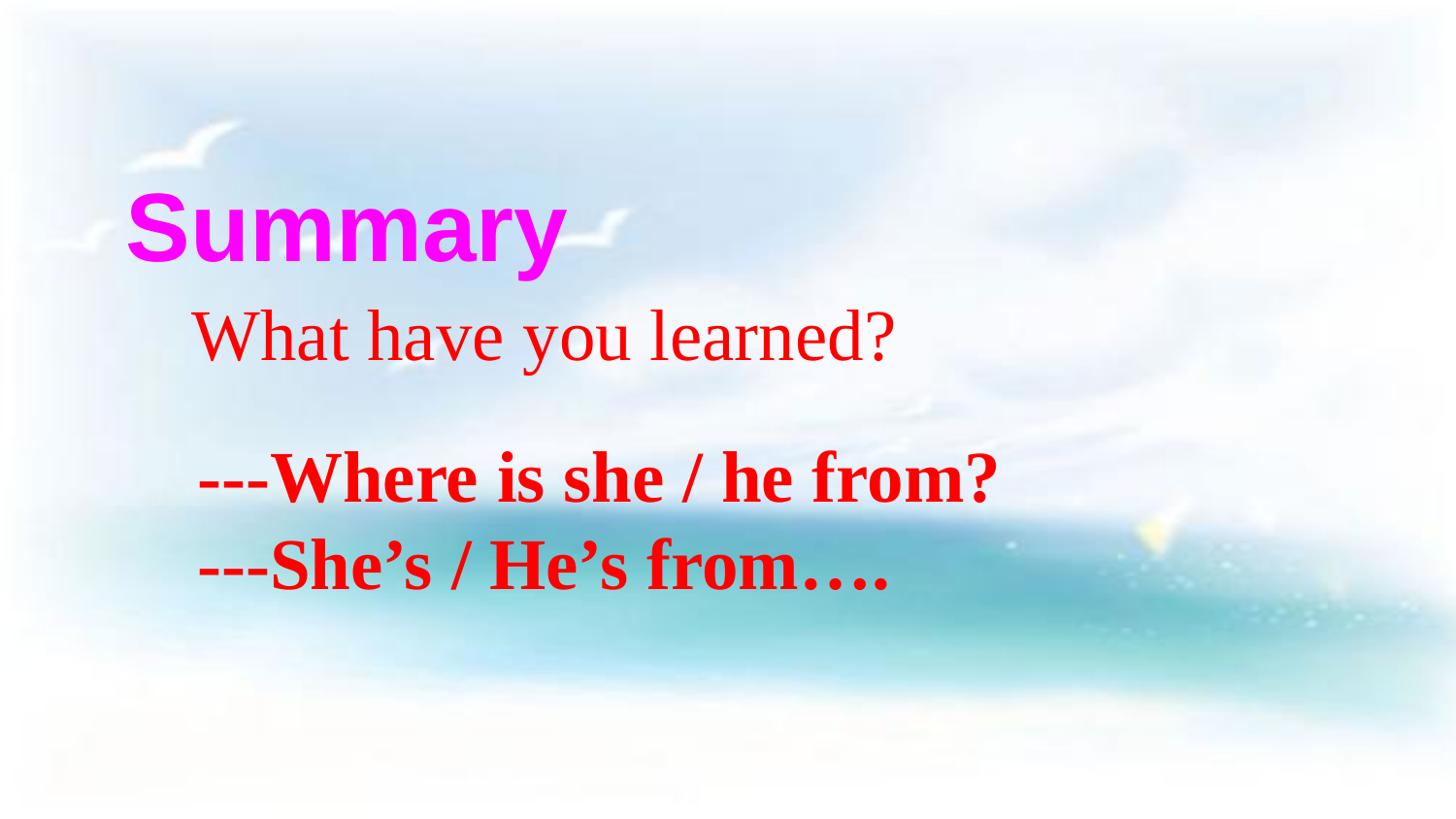

Summary
What have you learned?

---Where is she / he from?
---She’s / He’s from….